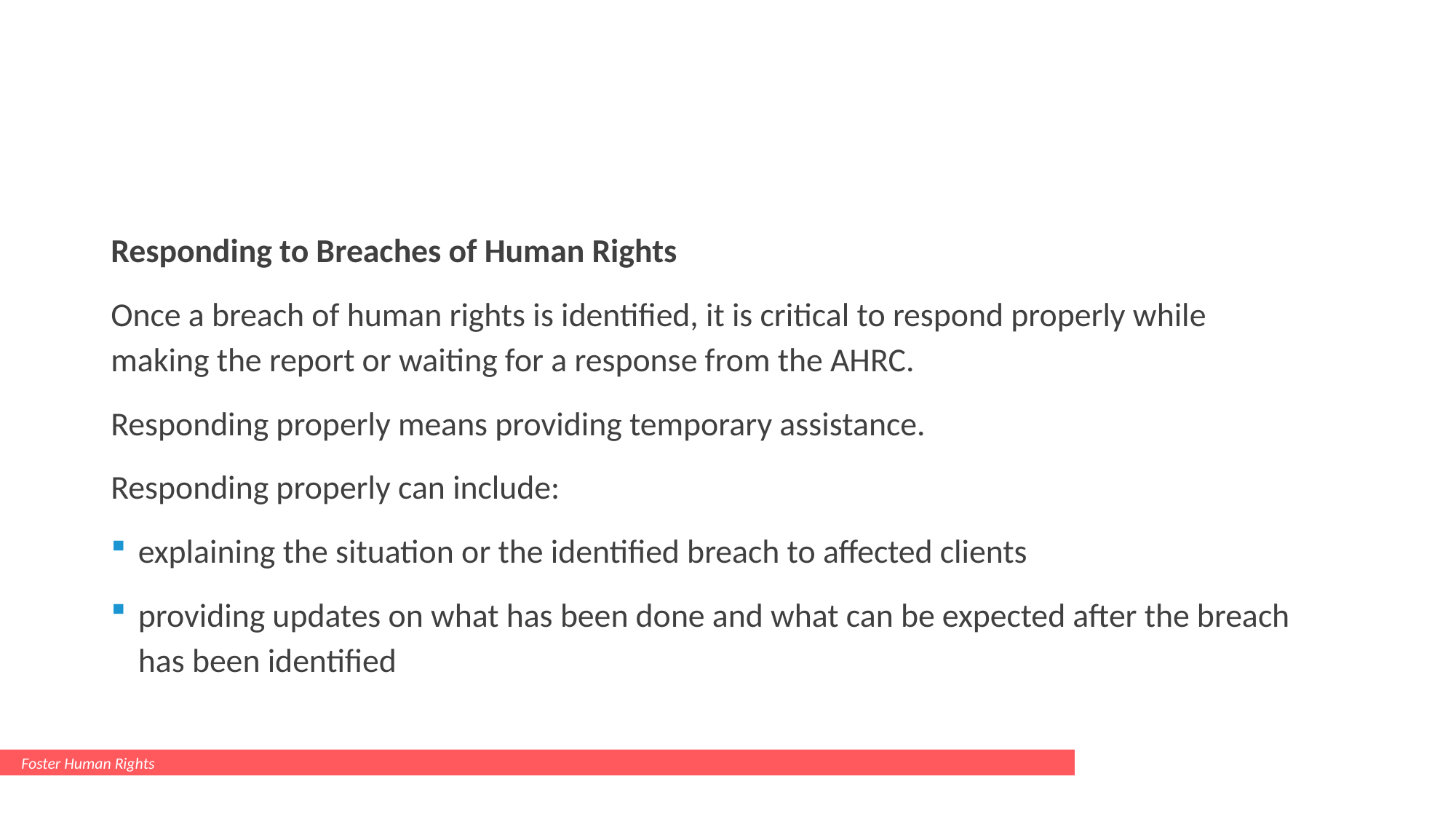

#
Responding to Breaches of Human Rights
Once a breach of human rights is identified, it is critical to respond properly while making the report or waiting for a response from the AHRC.
Responding properly means providing temporary assistance.
Responding properly can include:
explaining the situation or the identified breach to affected clients
providing updates on what has been done and what can be expected after the breach has been identified
Foster Human Rights